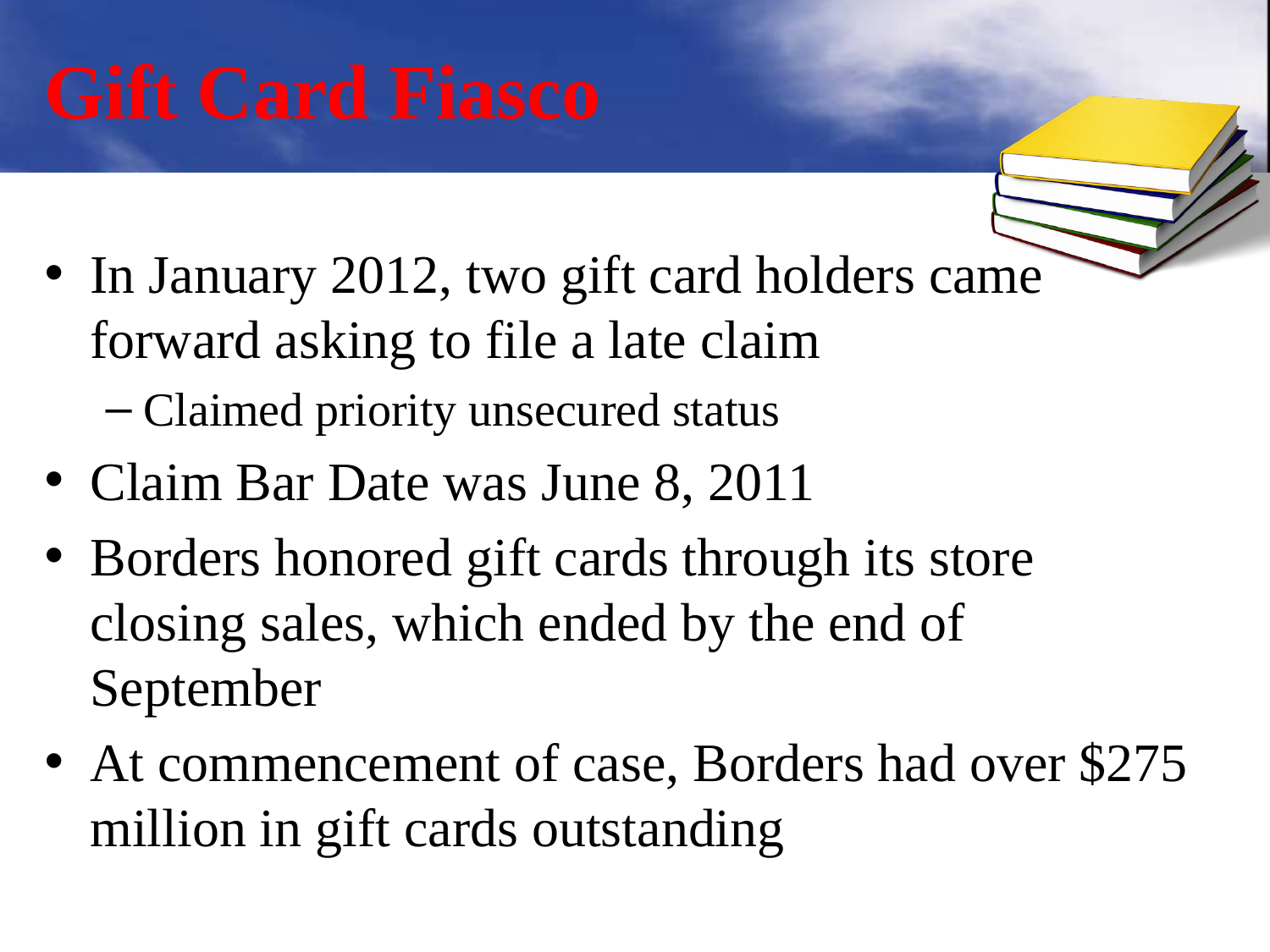

# Gift Card Fiasco
In January 2012, two gift card holders came forward asking to file a late claim
Claimed priority unsecured status
Claim Bar Date was June 8, 2011
Borders honored gift cards through its store closing sales, which ended by the end of September
At commencement of case, Borders had over $275 million in gift cards outstanding